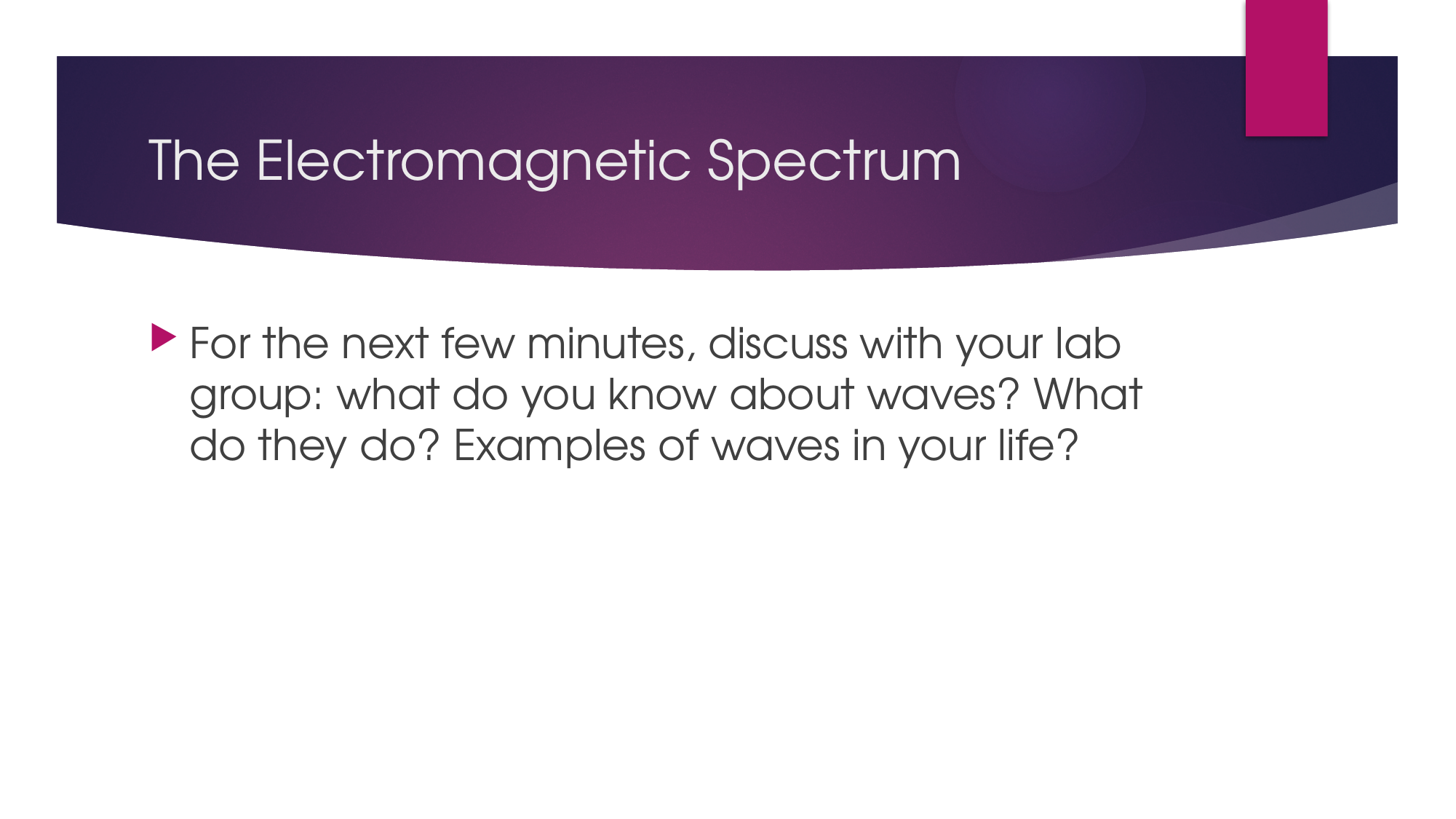

# The Electromagnetic Spectrum
For the next few minutes, discuss with your lab group: what do you know about waves? What do they do? Examples of waves in your life?